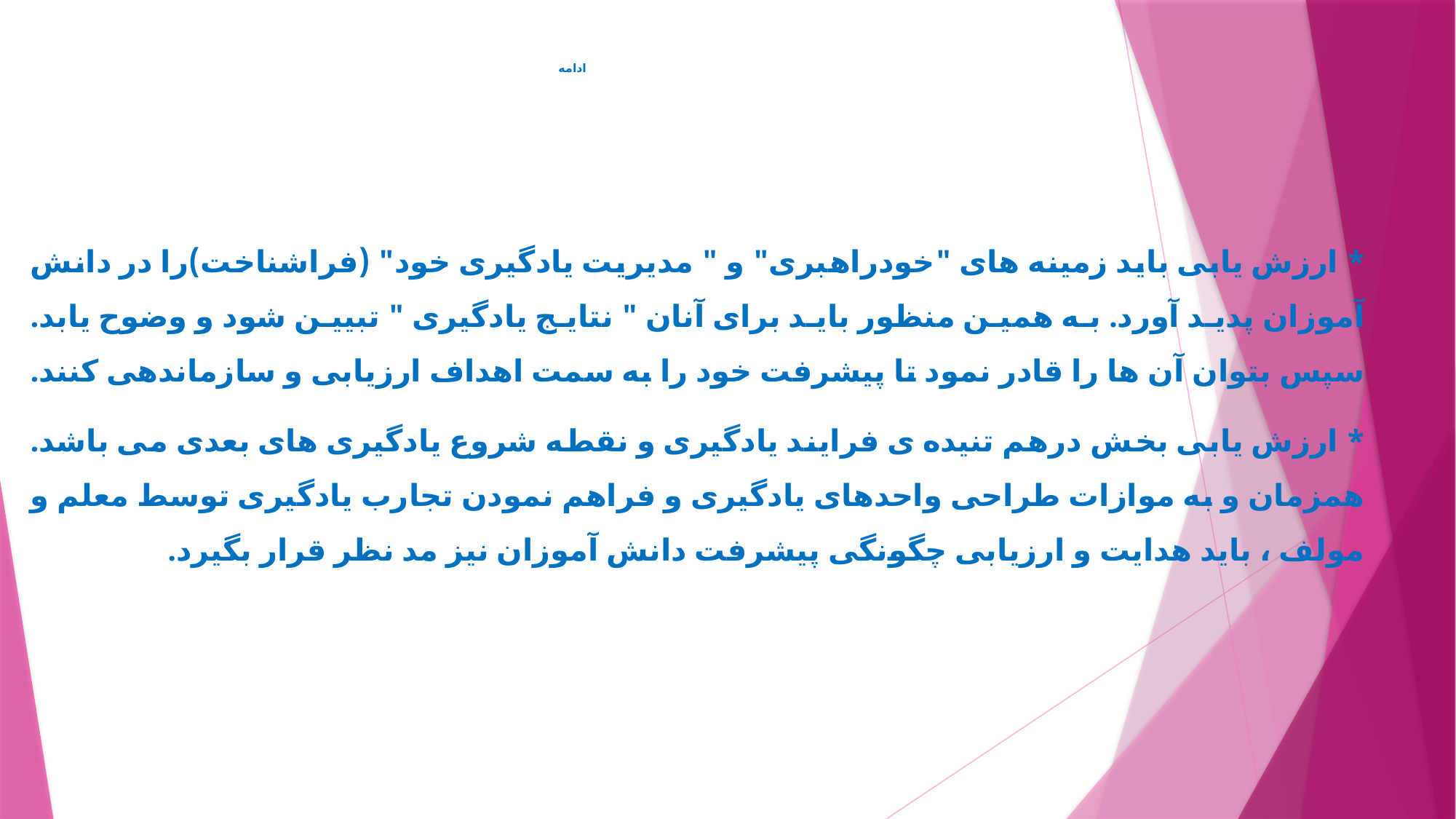

# ادامه
* ارزش یابی باید زمینه های "خودراهبری" و " مدیریت یادگیری خود" (فراشناخت)را در دانش آموزان پدید آورد. به همین منظور باید برای آنان " نتایج یادگیری " تبیین شود و وضوح یابد. سپس بتوان آن ها را قادر نمود تا پیشرفت خود را به سمت اهداف ارزیابی و سازماندهی کنند.
* ارزش یابی بخش درهم تنیده ی فرایند یادگیری و نقطه شروع یادگیری های بعدی می باشد. همزمان و به موازات طراحی واحدهای یادگیری و فراهم نمودن تجارب یادگیری توسط معلم و مولف ، باید هدایت و ارزیابی چگونگی پیشرفت دانش آموزان نیز مد نظر قرار بگیرد.